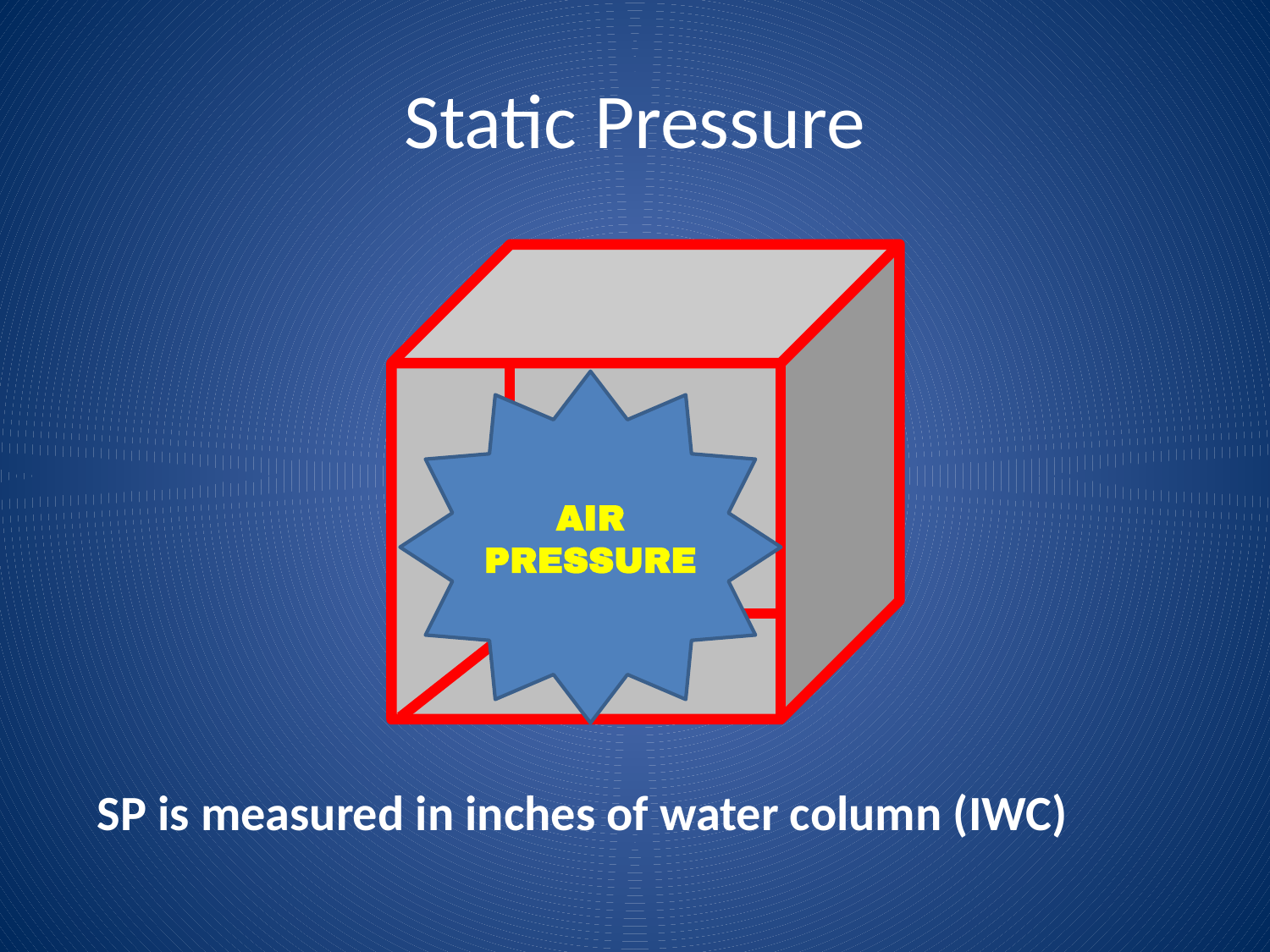

# Static Pressure

AIR PRESSURE
SP is measured in inches of water column (IWC)